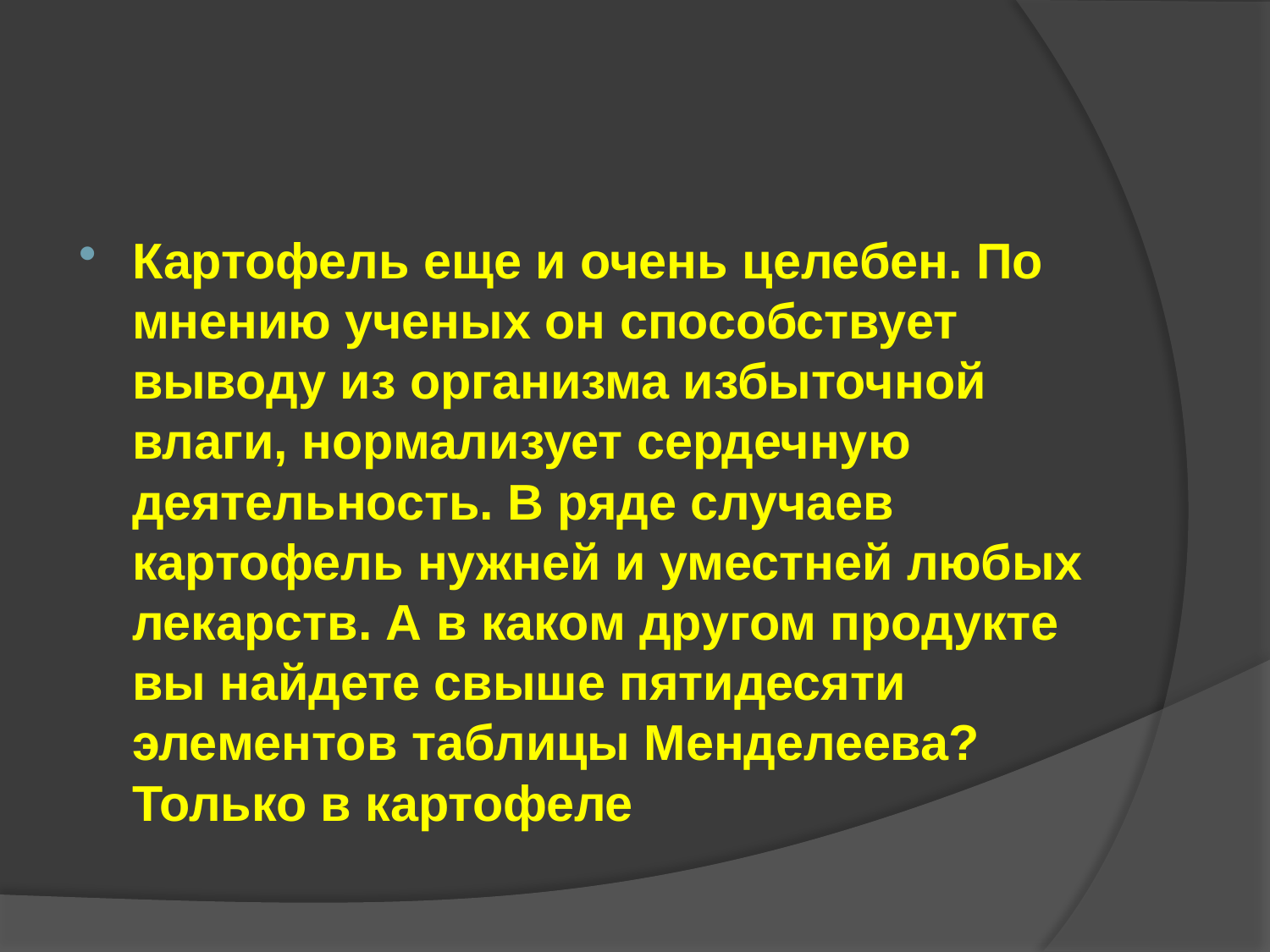

Картофель еще и очень целебен. По мнению ученых он способствует выводу из организма избыточ­ной влаги, нормализует сердечную деятельность. В ряде случа­ев картофель нужней и уместней любых лекарств. А в каком другом продукте вы найдете свыше пятидесяти элементов таб­лицы Менделеева? Только в картофеле